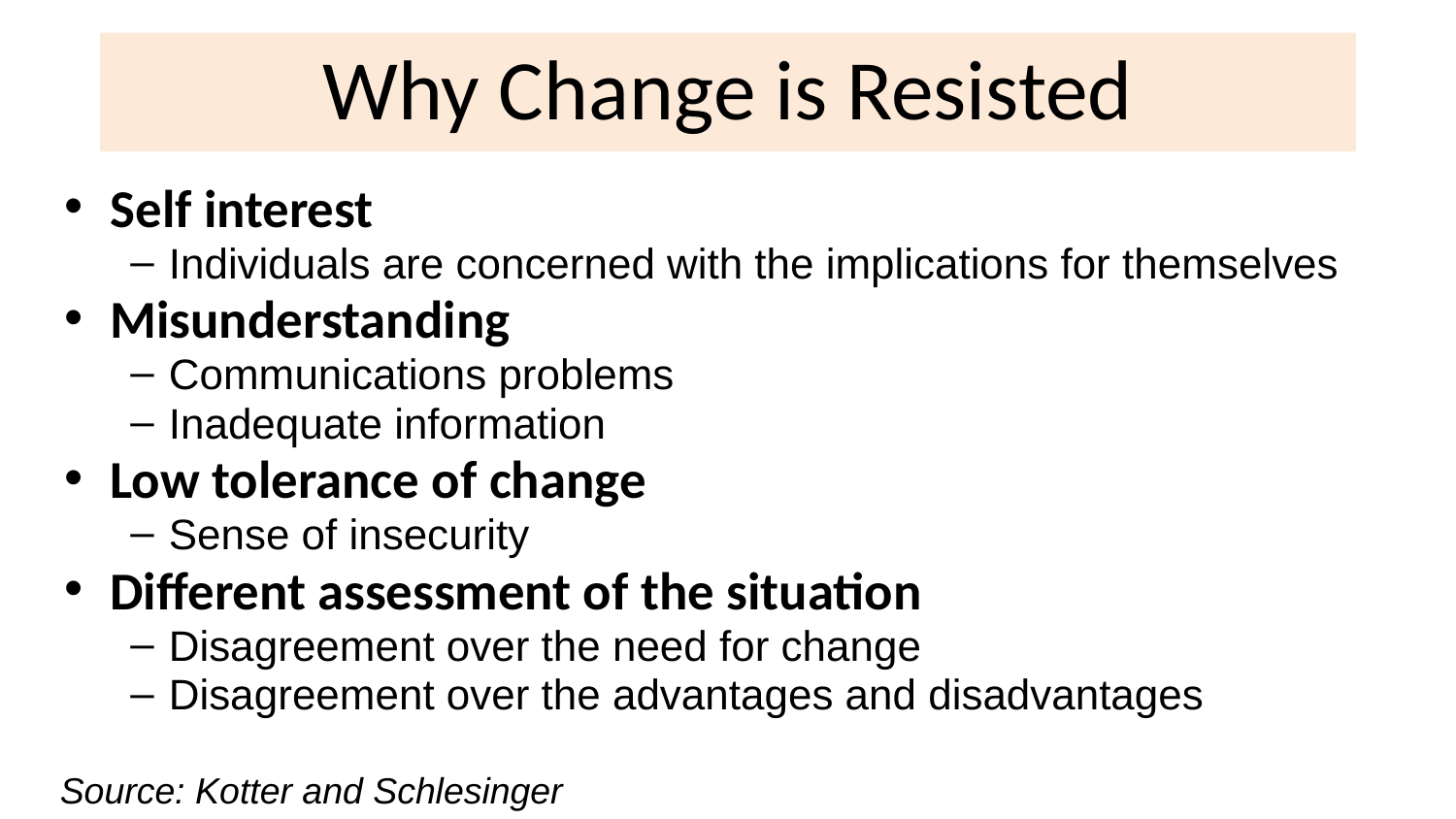

# Why Change is Resisted
Self interest
Individuals are concerned with the implications for themselves
Misunderstanding
Communications problems
Inadequate information
Low tolerance of change
Sense of insecurity
Different assessment of the situation
Disagreement over the need for change
Disagreement over the advantages and disadvantages

Source: Kotter and Schlesinger